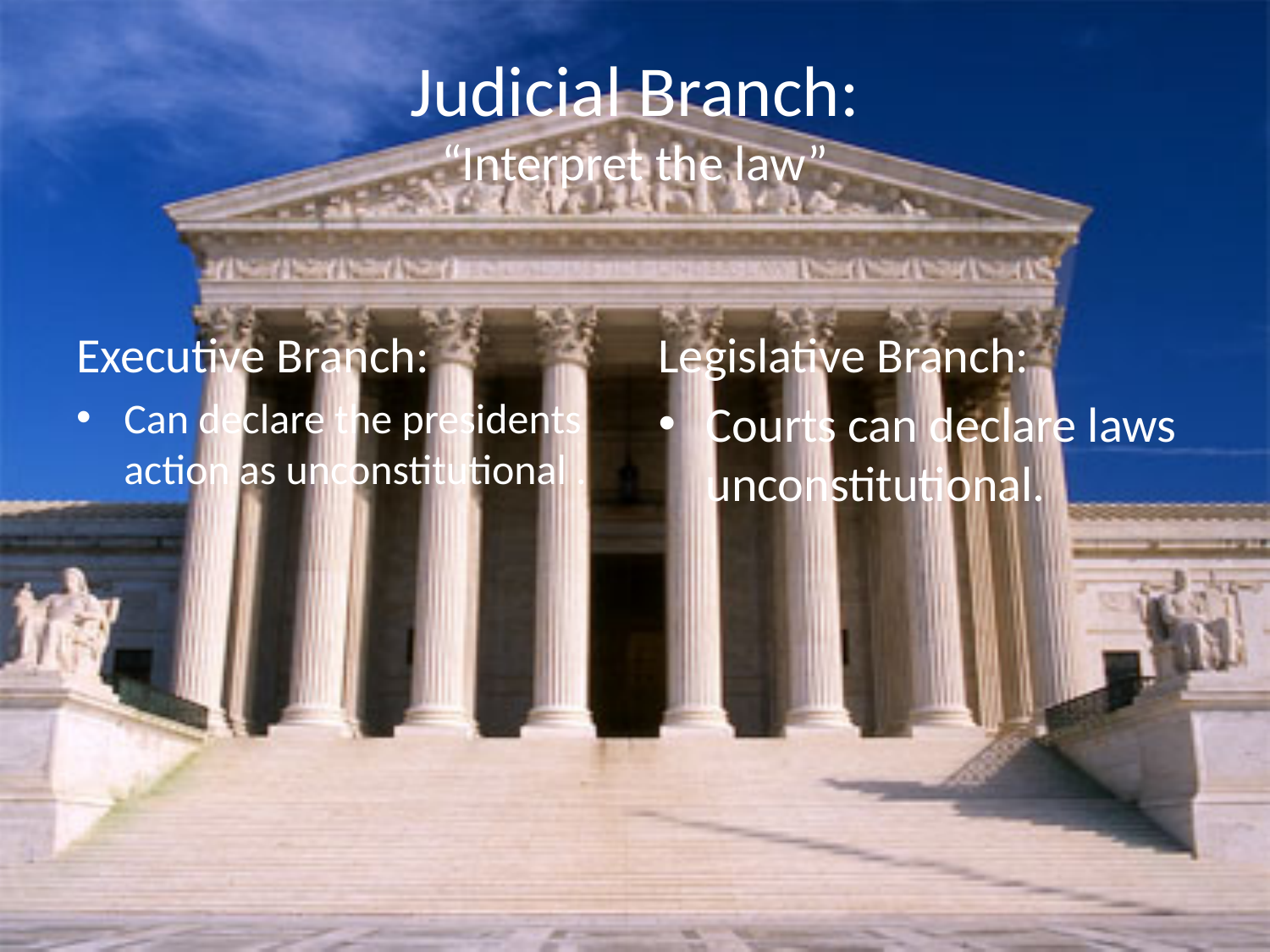

# Judicial Branch: “Interpret the law”
Executive Branch:
Can declare the presidents action as unconstitutional .
Legislative Branch:
Courts can declare laws unconstitutional.